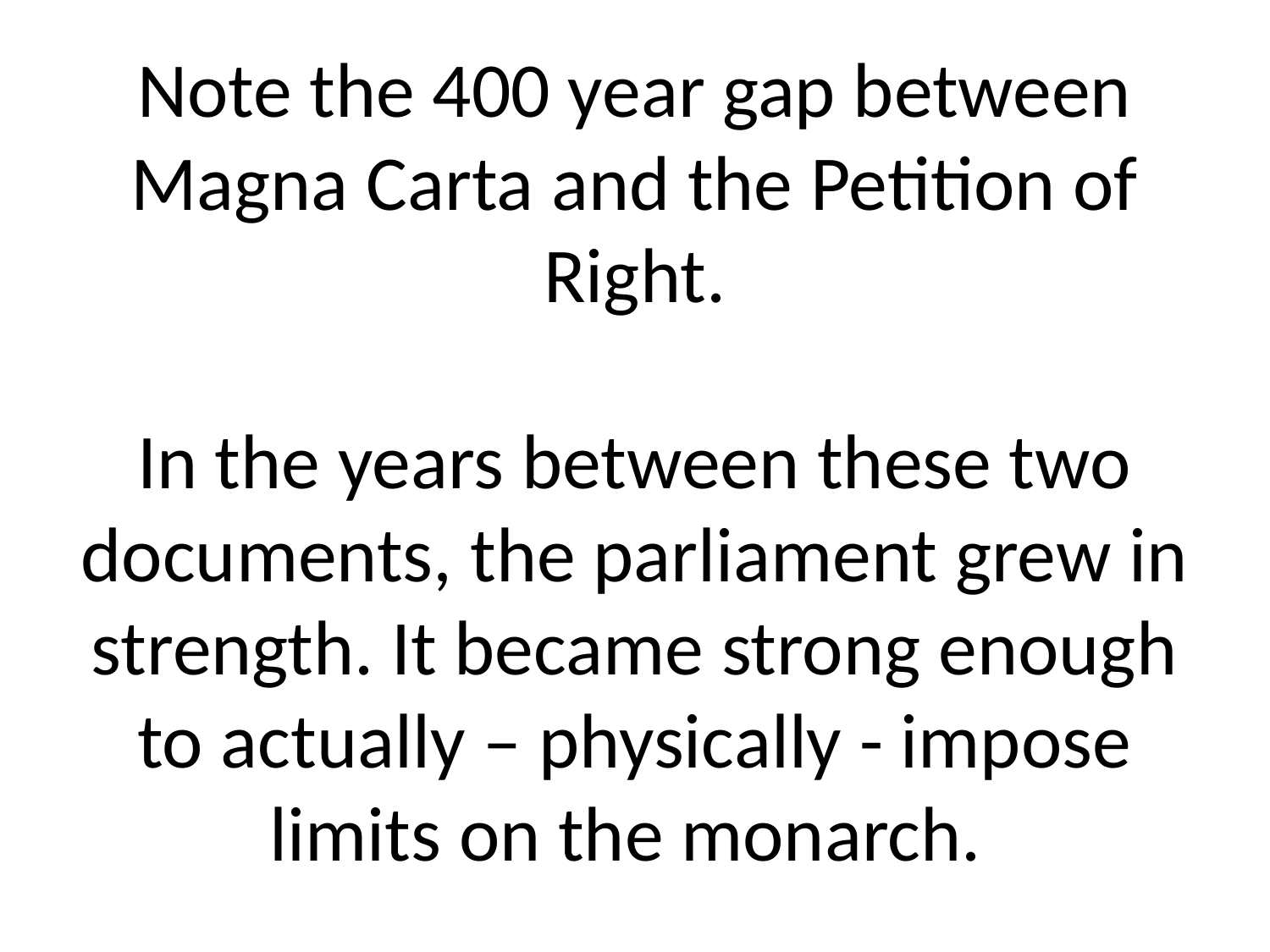

# Note the 400 year gap between Magna Carta and the Petition of Right. In the years between these two documents, the parliament grew in strength. It became strong enough to actually – physically - impose limits on the monarch.